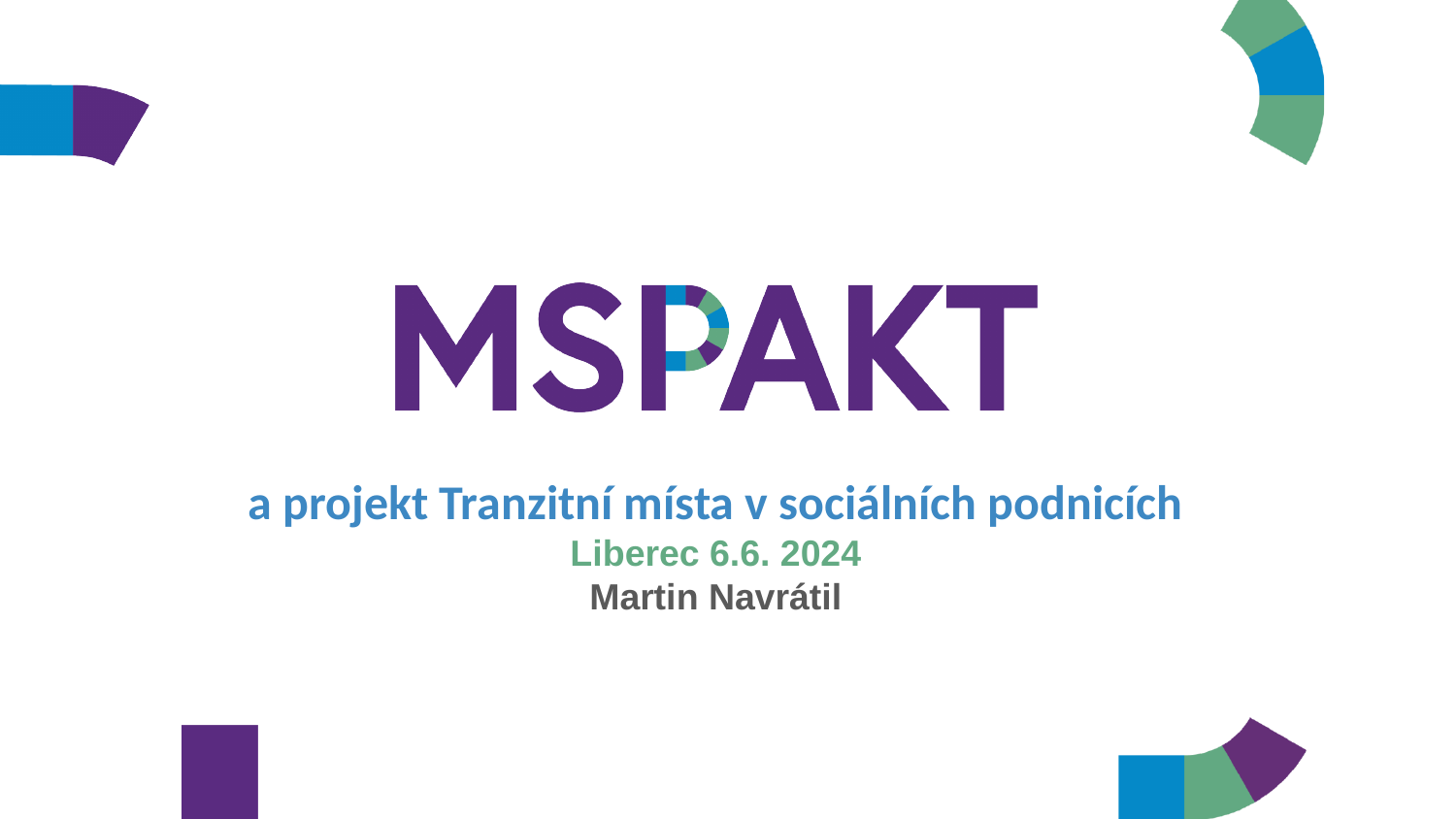

a projekt Tranzitní místa v sociálních podnicích
Liberec 6.6. 2024
Martin Navrátil